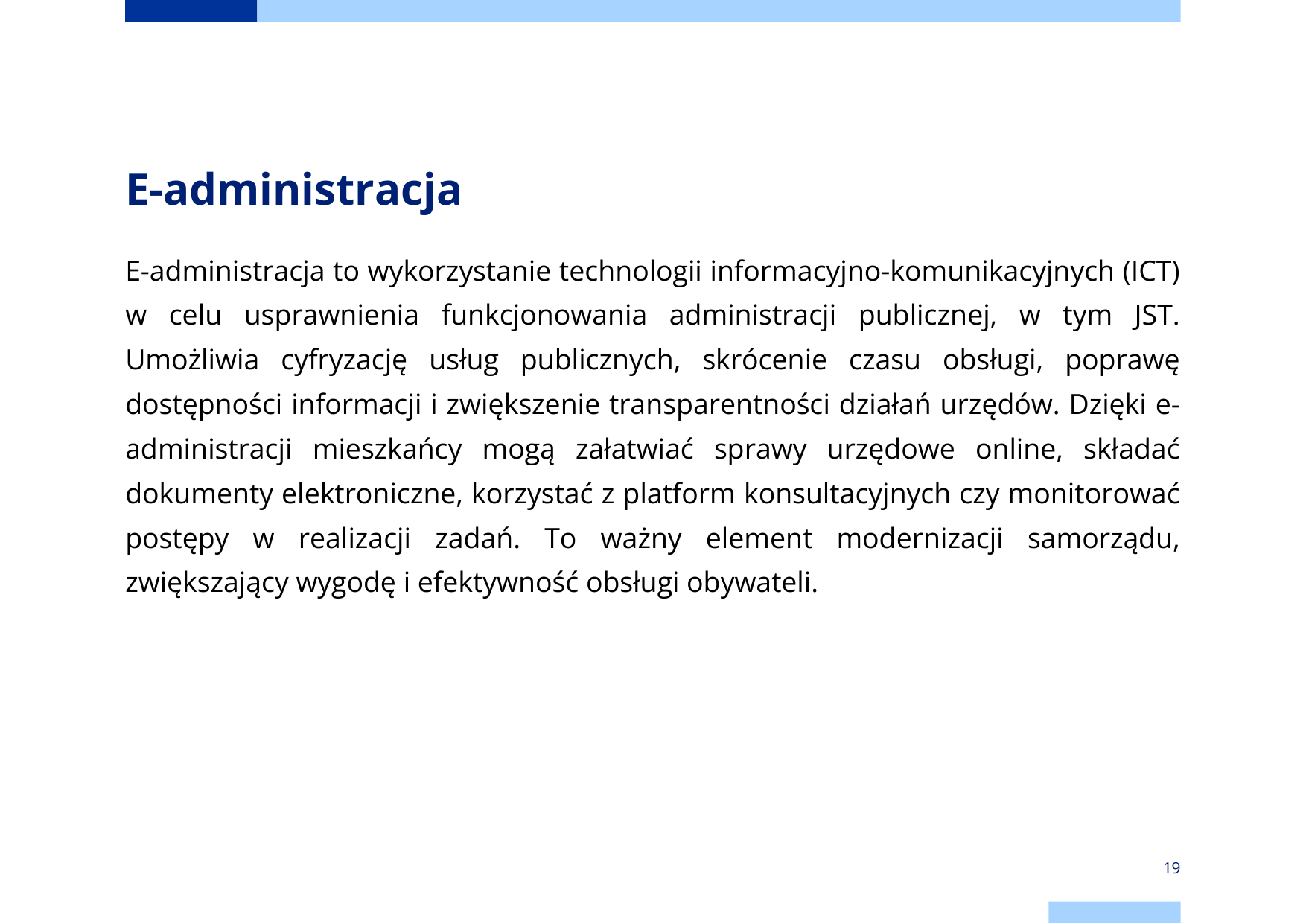

# E-administracja
E-administracja to wykorzystanie technologii informacyjno-komunikacyjnych (ICT) w celu usprawnienia funkcjonowania administracji publicznej, w tym JST. Umożliwia cyfryzację usług publicznych, skrócenie czasu obsługi, poprawę dostępności informacji i zwiększenie transparentności działań urzędów. Dzięki e-administracji mieszkańcy mogą załatwiać sprawy urzędowe online, składać dokumenty elektroniczne, korzystać z platform konsultacyjnych czy monitorować postępy w realizacji zadań. To ważny element modernizacji samorządu, zwiększający wygodę i efektywność obsługi obywateli.
19